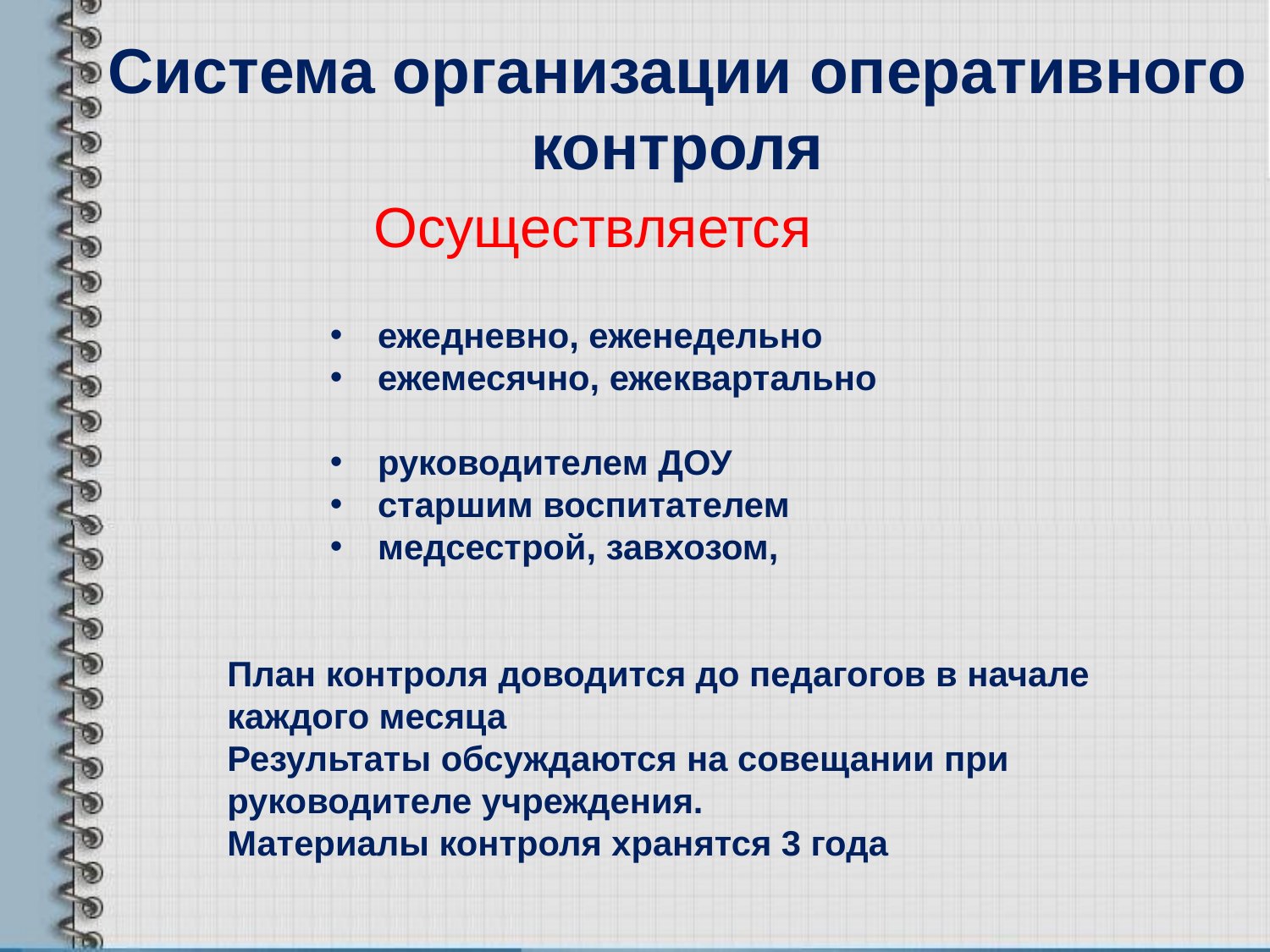

# Система организации оперативного контроля
Осуществляется

ежедневно, еженедельно
ежемесячно, ежеквартально

руководителем ДОУ
старшим воспитателем
медсестрой, завхозом,

         План контроля доводится до педагогов в начале
         каждого месяца
         Результаты обсуждаются на совещании при
         руководителе учреждения.
         Материалы контроля хранятся 3 года